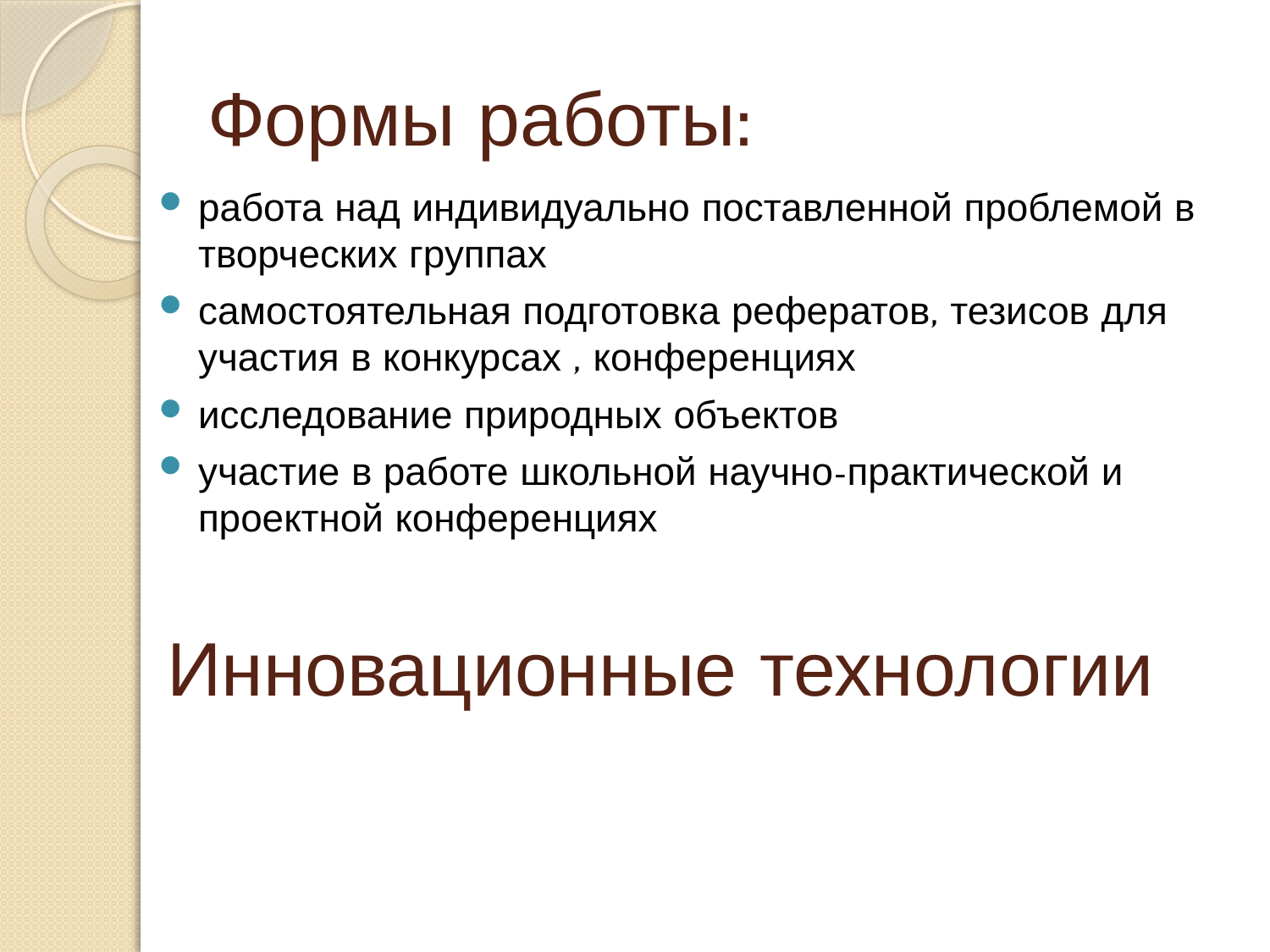

Формы работы:
работа над индивидуально поставленной проблемой в творческих группах
самостоятельная подготовка рефератов, тезисов для участия в конкурсах , конференциях
исследование природных объектов
участие в работе школьной научно-практической и проектной конференциях

# Инновационные технологии